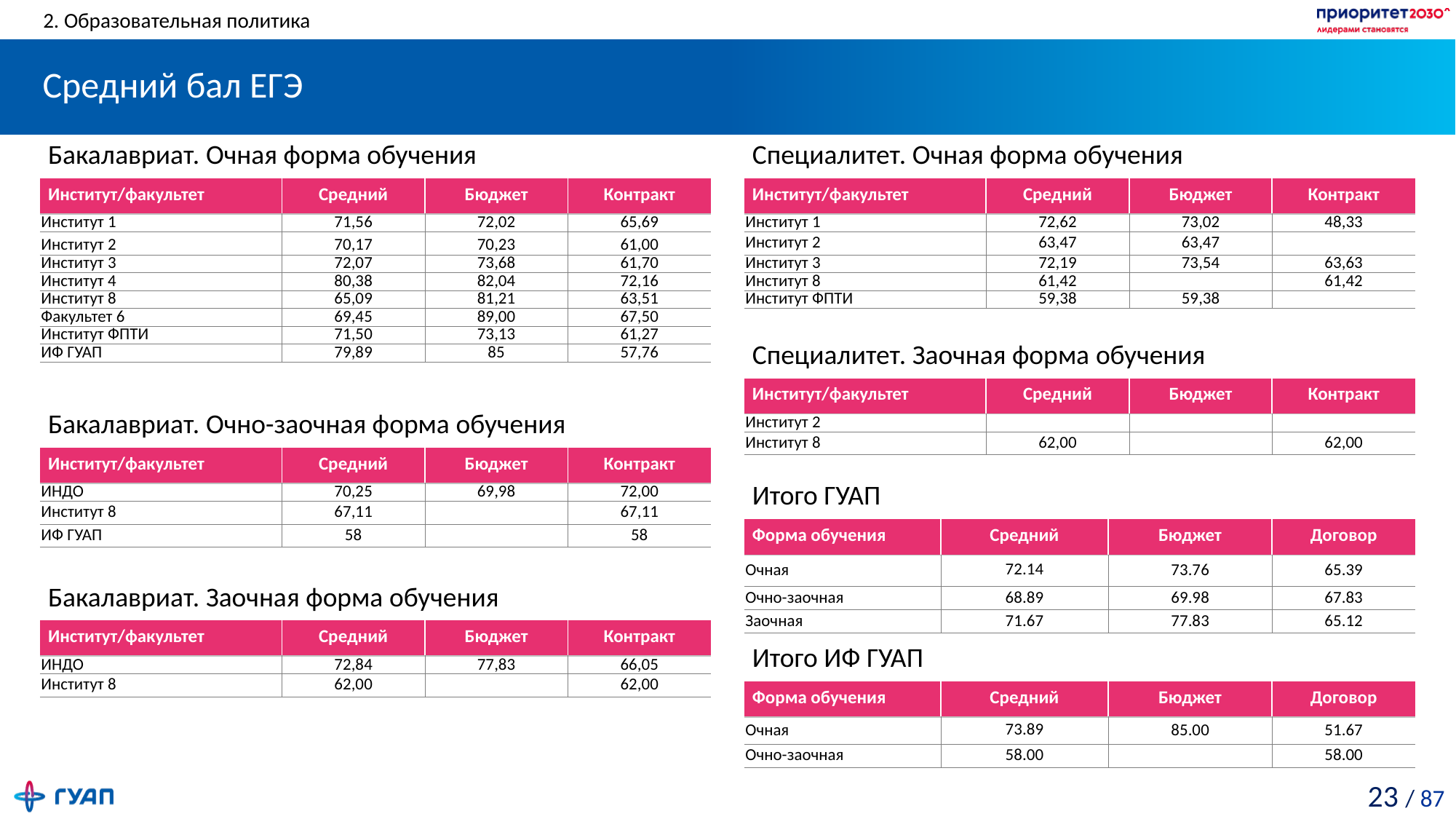

2. Образовательная политика
# Средний бал ЕГЭ
| Бакалавриат. Очная форма oбучения |  |  |  |
| --- | --- | --- | --- |
| Институт/факультет | Средний | Бюджет | Контракт |
| Институт 1 | 71,56 | 72,02 | 65,69 |
| Институт 2 | 70,17 | 70,23 | 61,00 |
| Институт 3 | 72,07 | 73,68 | 61,70 |
| Институт 4 | 80,38 | 82,04 | 72,16 |
| Институт 8 | 65,09 | 81,21 | 63,51 |
| Факультет 6 | 69,45 | 89,00 | 67,50 |
| Институт ФПТИ | 71,50 | 73,13 | 61,27 |
| ИФ ГУАП | 79,89 | 85 | 57,76 |
| Специалитет. Очная форма oбучения |  |  |  |
| --- | --- | --- | --- |
| Институт/факультет | Средний | Бюджет | Контракт |
| Институт 1 | 72,62 | 73,02 | 48,33 |
| Институт 2 | 63,47 | 63,47 |  |
| Институт 3 | 72,19 | 73,54 | 63,63 |
| Институт 8 | 61,42 |  | 61,42 |
| Институт ФПТИ | 59,38 | 59,38 |  |
| Специалитет. Заочная форма oбучения |  |  |  |
| --- | --- | --- | --- |
| Институт/факультет | Средний | Бюджет | Контракт |
| Институт 2 |  |  |  |
| Институт 8 | 62,00 |  | 62,00 |
| Бакалавриат. Очно-заочная форма oбучения |  |  |  |
| --- | --- | --- | --- |
| Институт/факультет | Средний | Бюджет | Контракт |
| ИНДО | 70,25 | 69,98 | 72,00 |
| Институт 8 | 67,11 |  | 67,11 |
| ИФ ГУАП | 58 |  | 58 |
| Итого ГУАП |  |  |  |
| --- | --- | --- | --- |
| Форма обучения | Средний | Бюджет | Договор |
| Очная | 72.14 | 73.76 | 65.39 |
| Очно-заочная | 68.89 | 69.98 | 67.83 |
| Заочная | 71.67 | 77.83 | 65.12 |
| Бакалавриат. Заочная форма oбучения |  |  |  |
| --- | --- | --- | --- |
| Институт/факультет | Средний | Бюджет | Контракт |
| ИНДО | 72,84 | 77,83 | 66,05 |
| Институт 8 | 62,00 |  | 62,00 |
| Итого ИФ ГУАП |  |  |  |
| --- | --- | --- | --- |
| Форма обучения | Средний | Бюджет | Договор |
| Очная | 73.89 | 85.00 | 51.67 |
| Очно-заочная | 58.00 |  | 58.00 |